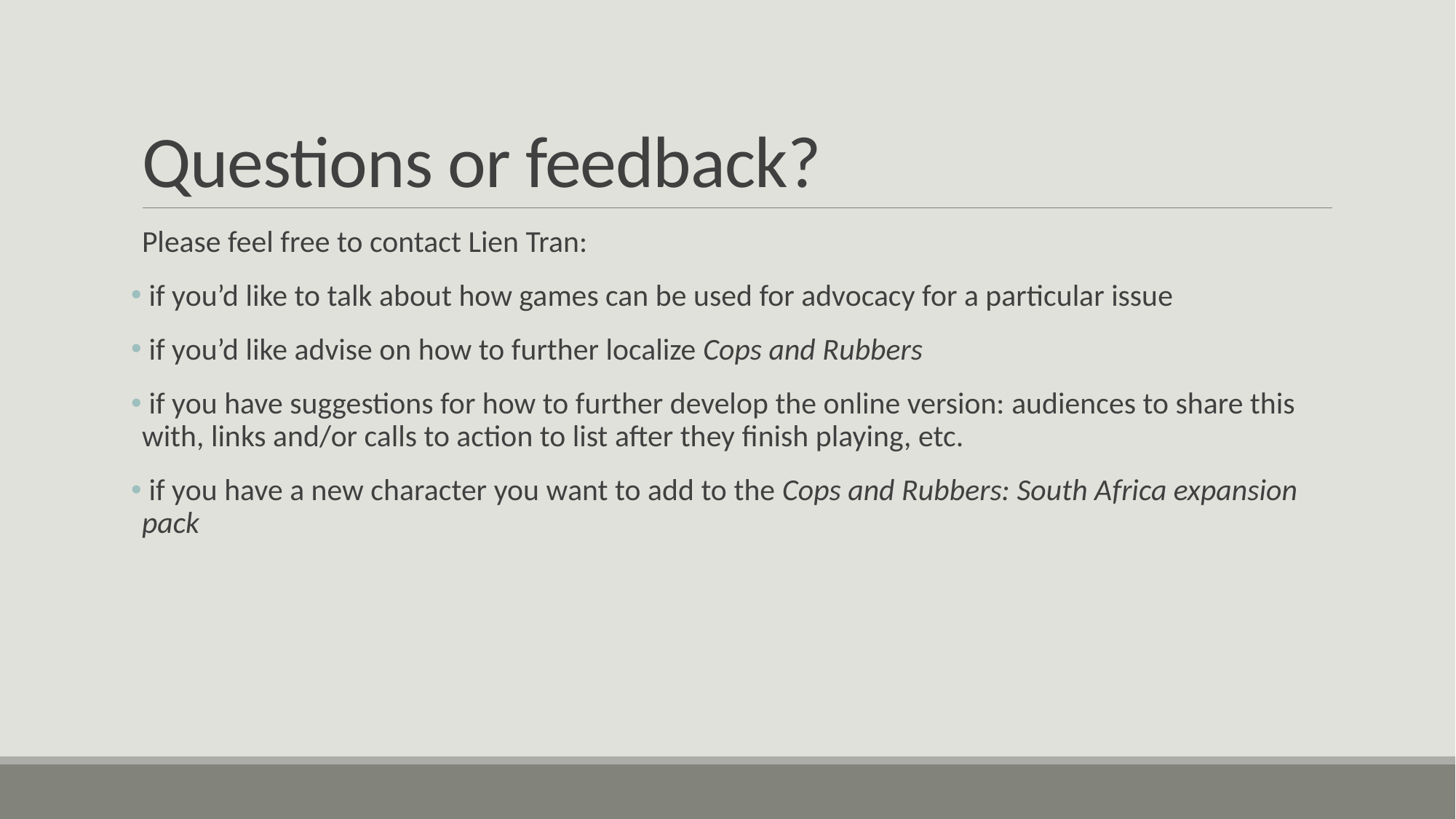

# Questions or feedback?
Please feel free to contact Lien Tran:
 if you’d like to talk about how games can be used for advocacy for a particular issue
 if you’d like advise on how to further localize Cops and Rubbers
 if you have suggestions for how to further develop the online version: audiences to share this with, links and/or calls to action to list after they finish playing, etc.
 if you have a new character you want to add to the Cops and Rubbers: South Africa expansion pack